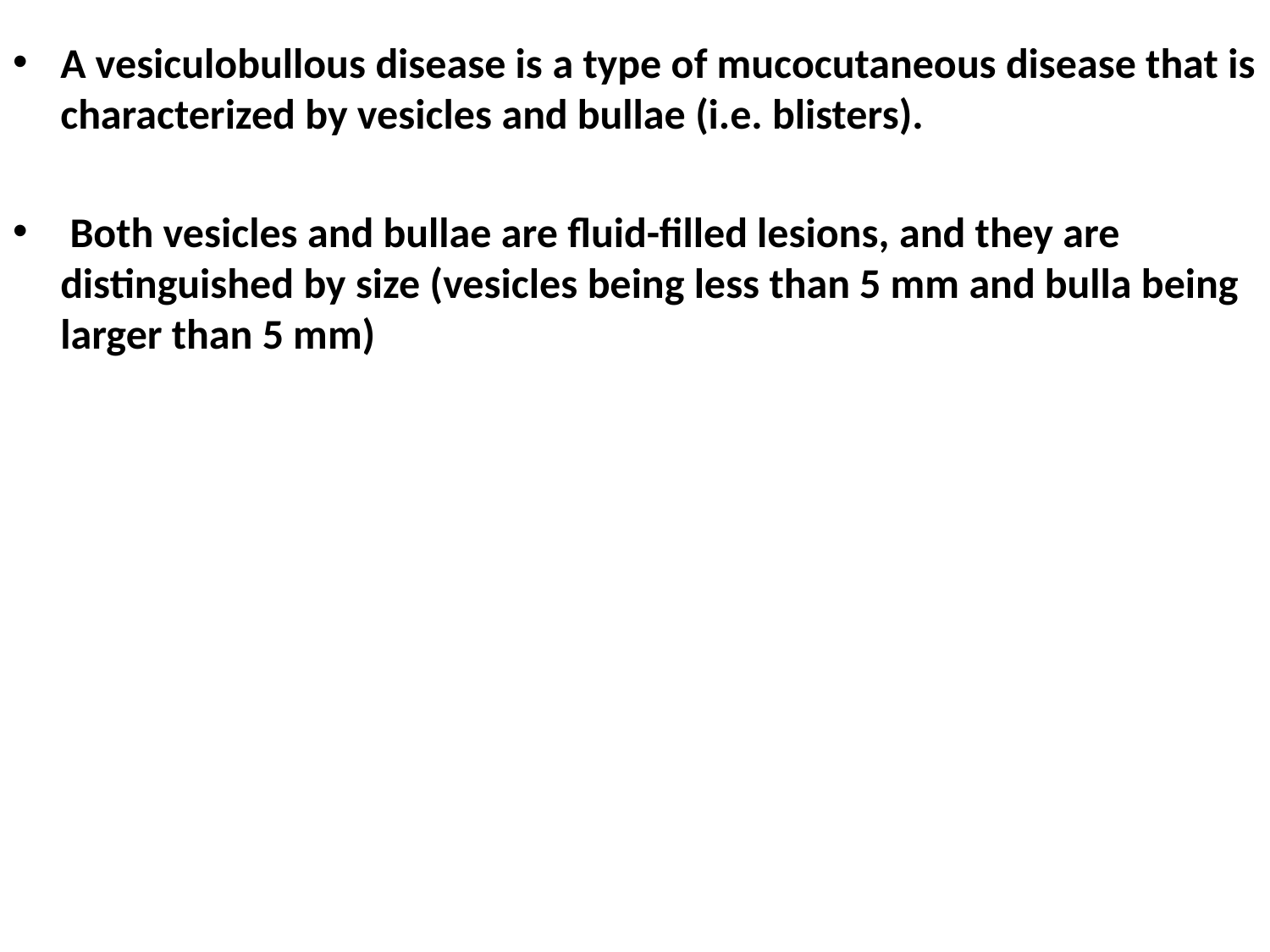

A vesiculobullous disease is a type of mucocutaneous disease that is characterized by vesicles and bullae (i.e. blisters).

 Both vesicles and bullae are fluid-filled lesions, and they are distinguished by size (vesicles being less than 5 mm and bulla being larger than 5 mm)